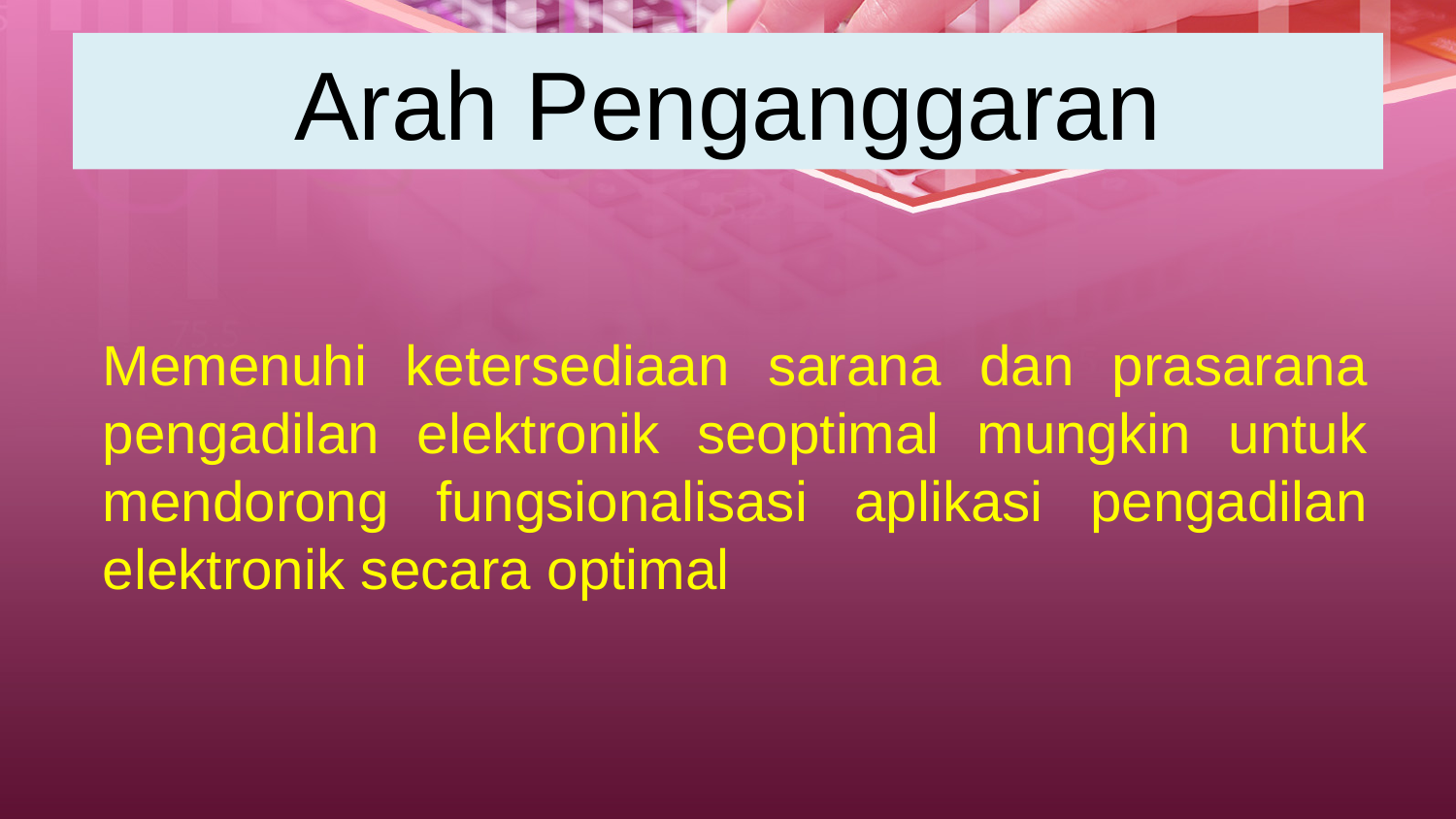

# Arah Penganggaran
Memenuhi ketersediaan sarana dan prasarana pengadilan elektronik seoptimal mungkin untuk mendorong fungsionalisasi aplikasi pengadilan elektronik secara optimal